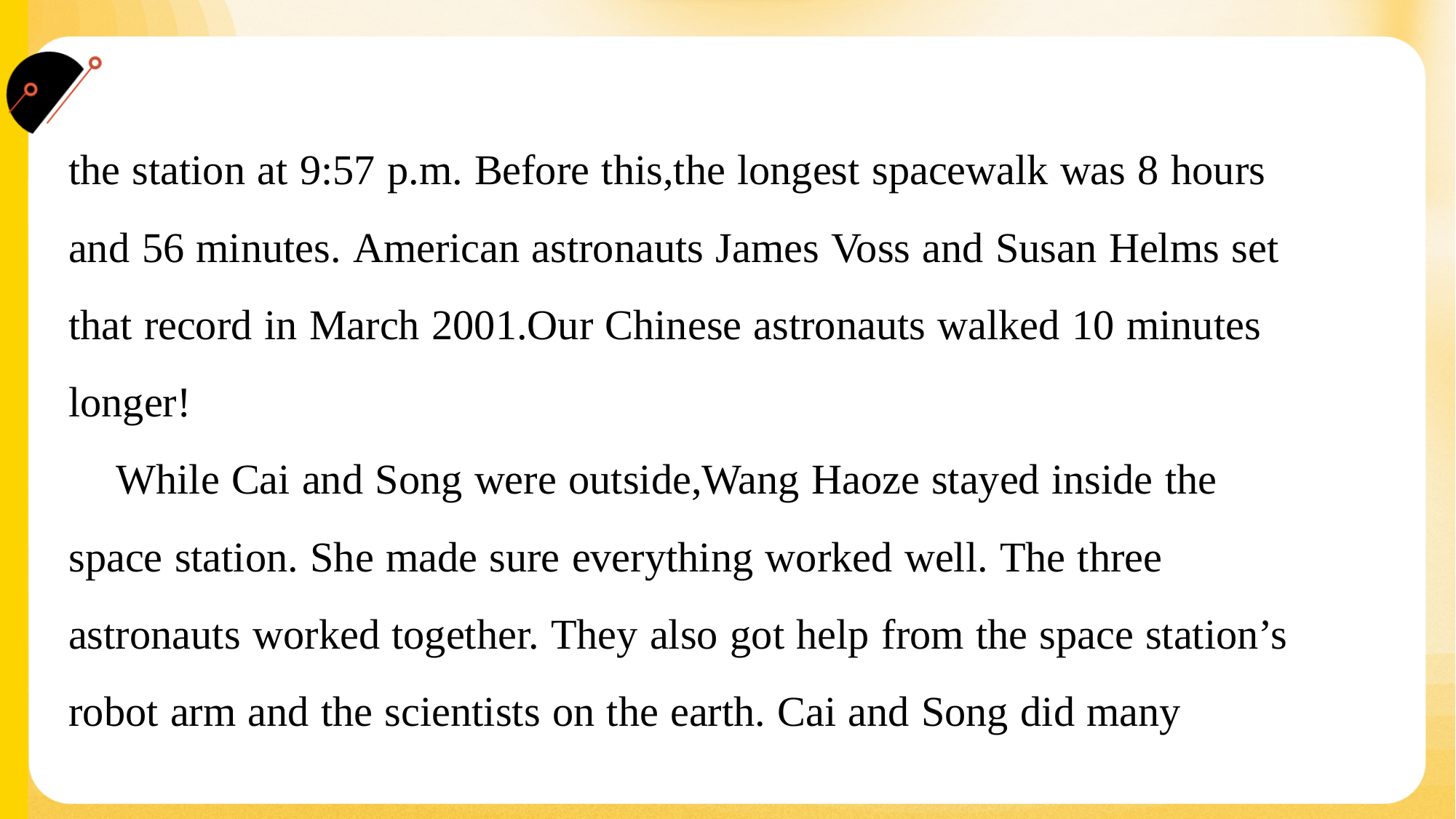

the station at 9:57 p.m. Before this,the longest spacewalk was 8 hours
and 56 minutes. American astronauts James Voss and Susan Helms set
that record in March 2001.Our Chinese astronauts walked 10 minutes
longer!
    While Cai and Song were outside,Wang Haoze stayed inside the
space station. She made sure everything worked well. The three
astronauts worked together. They also got help from the space station’s
robot arm and the scientists on the earth. Cai and Song did many